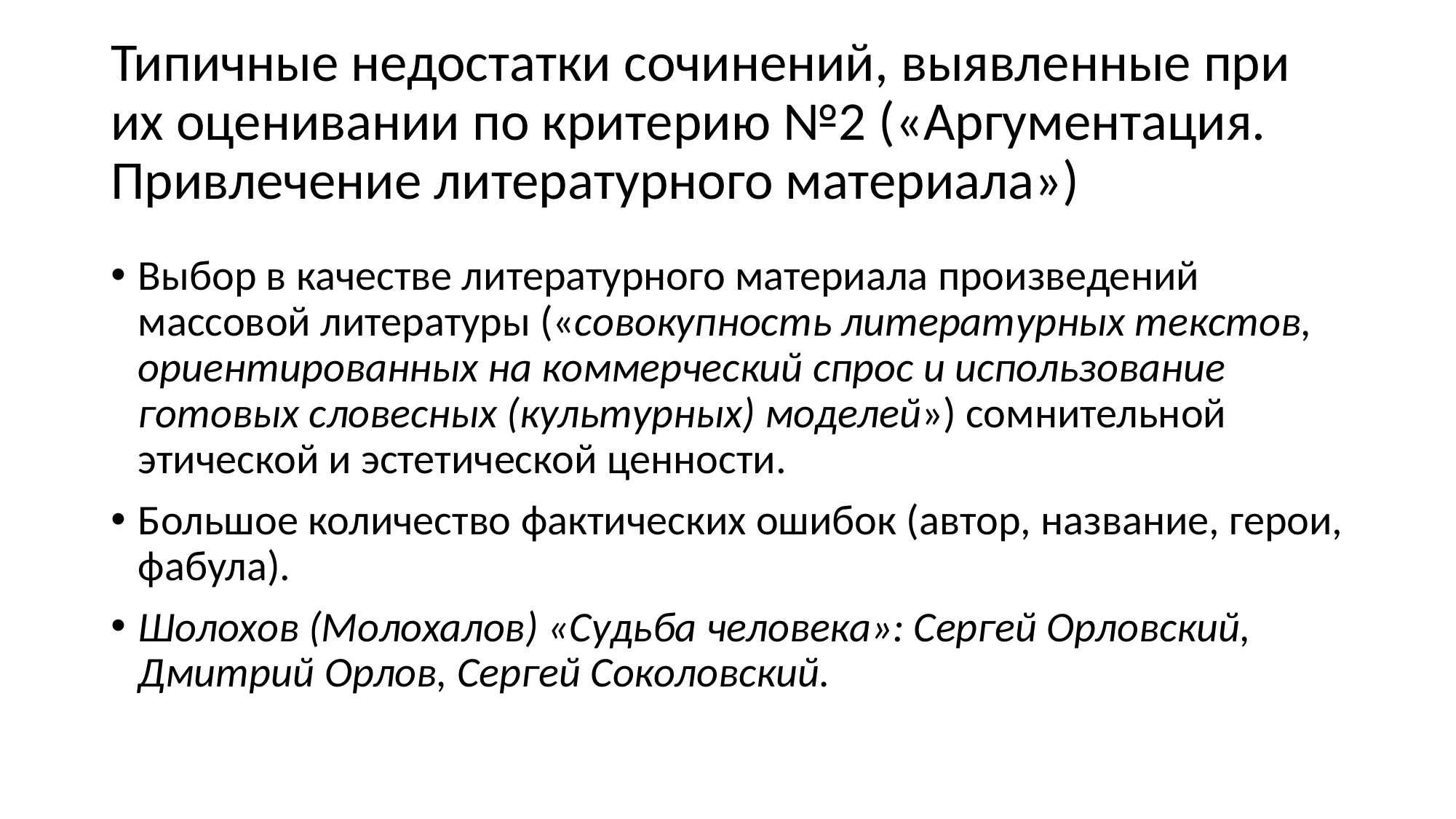

# Типичные недостатки сочинений, выявленные при их оценивании по критерию №2 («Аргументация. Привлечение литературного материала»)
Выбор в качестве литературного материала произведений массовой литературы («совокупность литературных текстов, ориентированных на коммерческий спрос и использование готовых словесных (культурных) моделей») сомнительной этической и эстетической ценности.
Большое количество фактических ошибок (автор, название, герои, фабула).
Шолохов (Молохалов) «Судьба человека»: Сергей Орловский, Дмитрий Орлов, Сергей Соколовский.